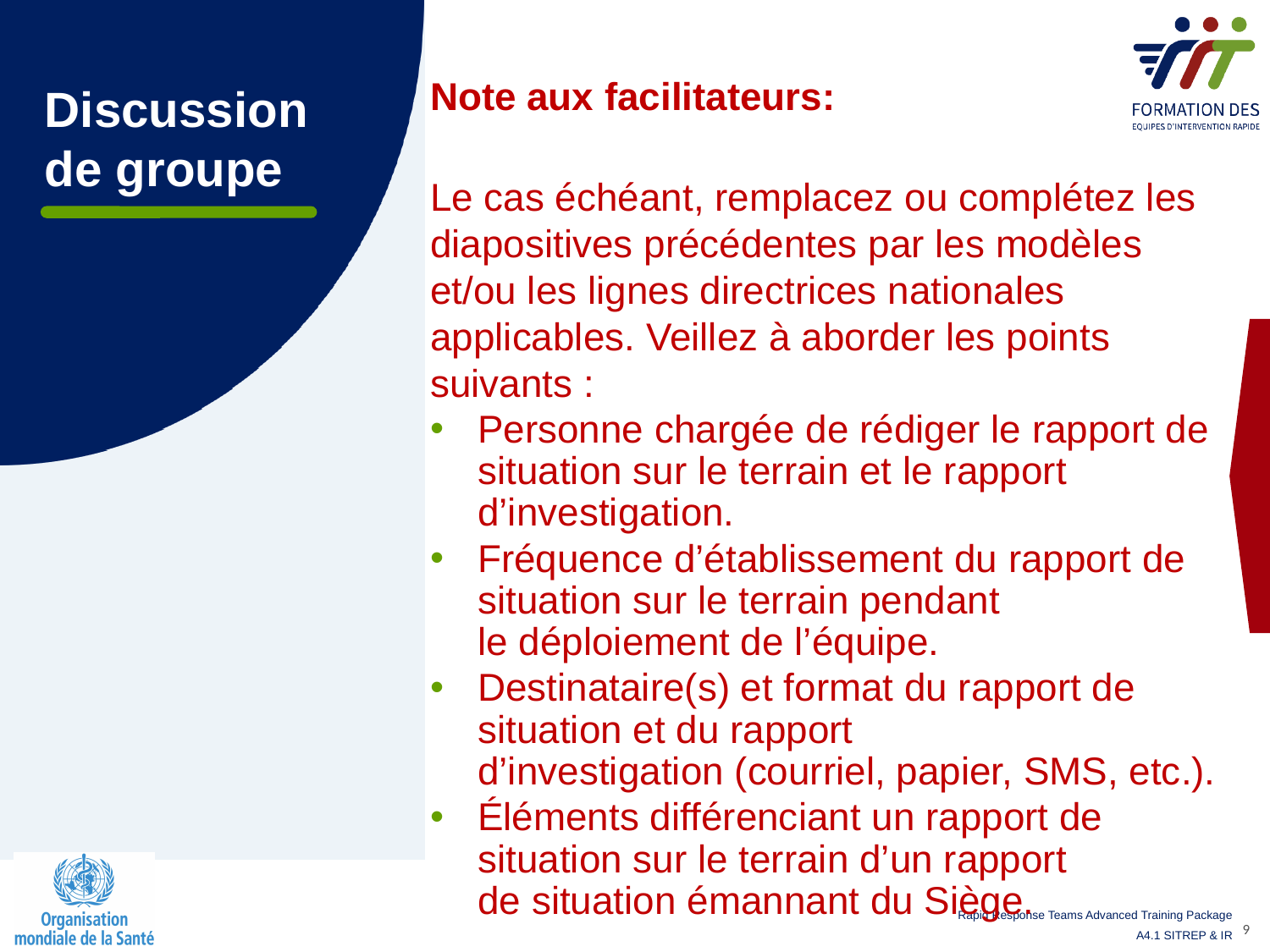

Note aux facilitateurs:

Le cas échéant, remplacez ou complétez les diapositives précédentes par les modèles et/ou les lignes directrices nationales applicables. Veillez à aborder les points suivants :
Personne chargée de rédiger le rapport de situation sur le terrain et le rapport d’investigation.
Fréquence d’établissement du rapport de situation sur le terrain pendant le déploiement de l’équipe.
Destinataire(s) et format du rapport de situation et du rapport d’investigation (courriel, papier, SMS, etc.).
Éléments différenciant un rapport de situation sur le terrain d’un rapport de situation émannant du Siège.

Discussion de groupe
9